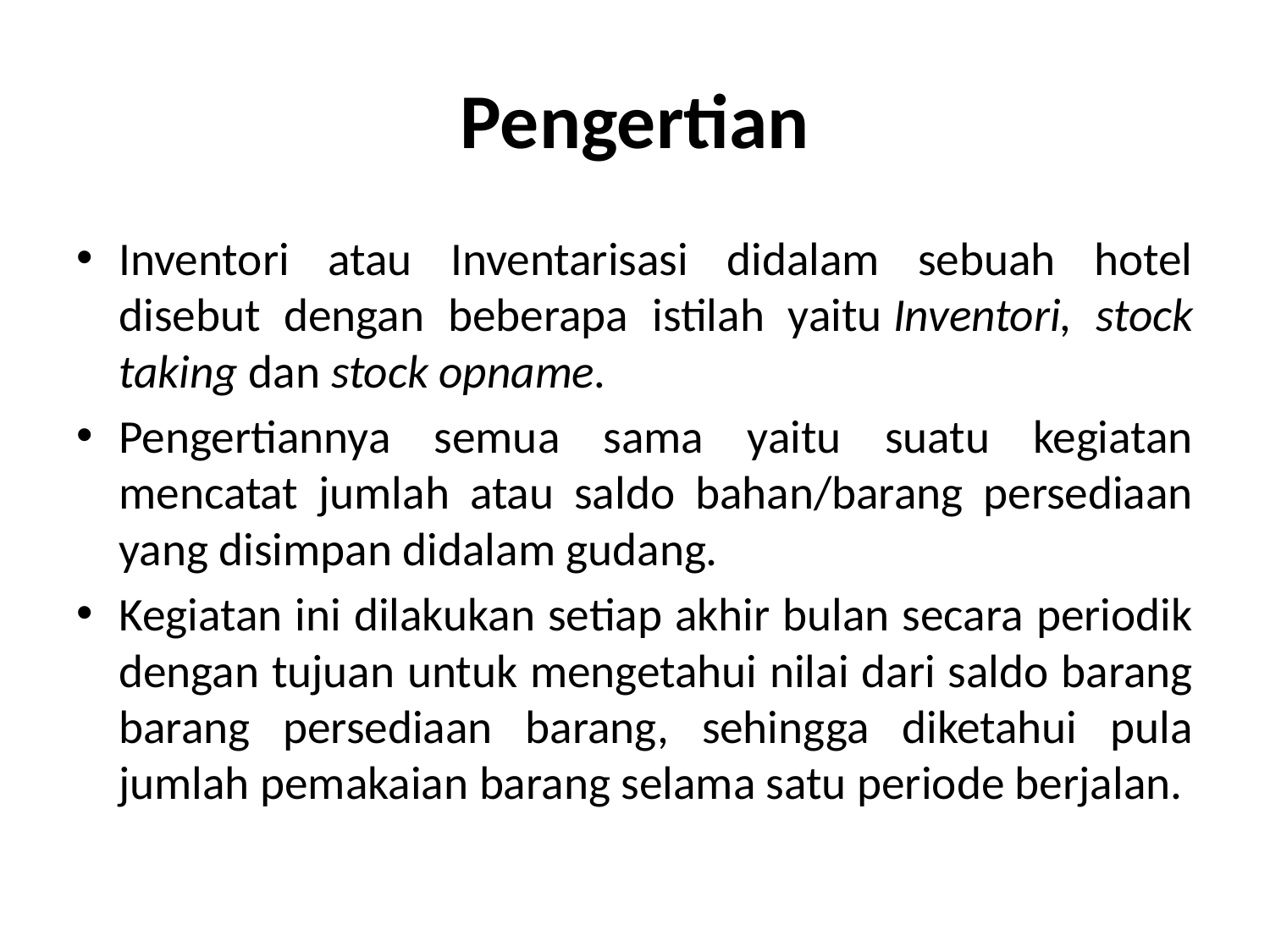

# Pengertian
Inventori atau Inventarisasi didalam sebuah hotel disebut dengan beberapa istilah yaitu Inventori, stock taking dan stock opname.
Pengertiannya semua sama yaitu suatu kegiatan mencatat jumlah atau saldo bahan/barang persediaan yang disimpan didalam gudang.
Kegiatan ini dilakukan setiap akhir bulan secara periodik dengan tujuan untuk mengetahui nilai dari saldo barang barang persediaan barang, sehingga diketahui pula jumlah pemakaian barang selama satu periode berjalan.